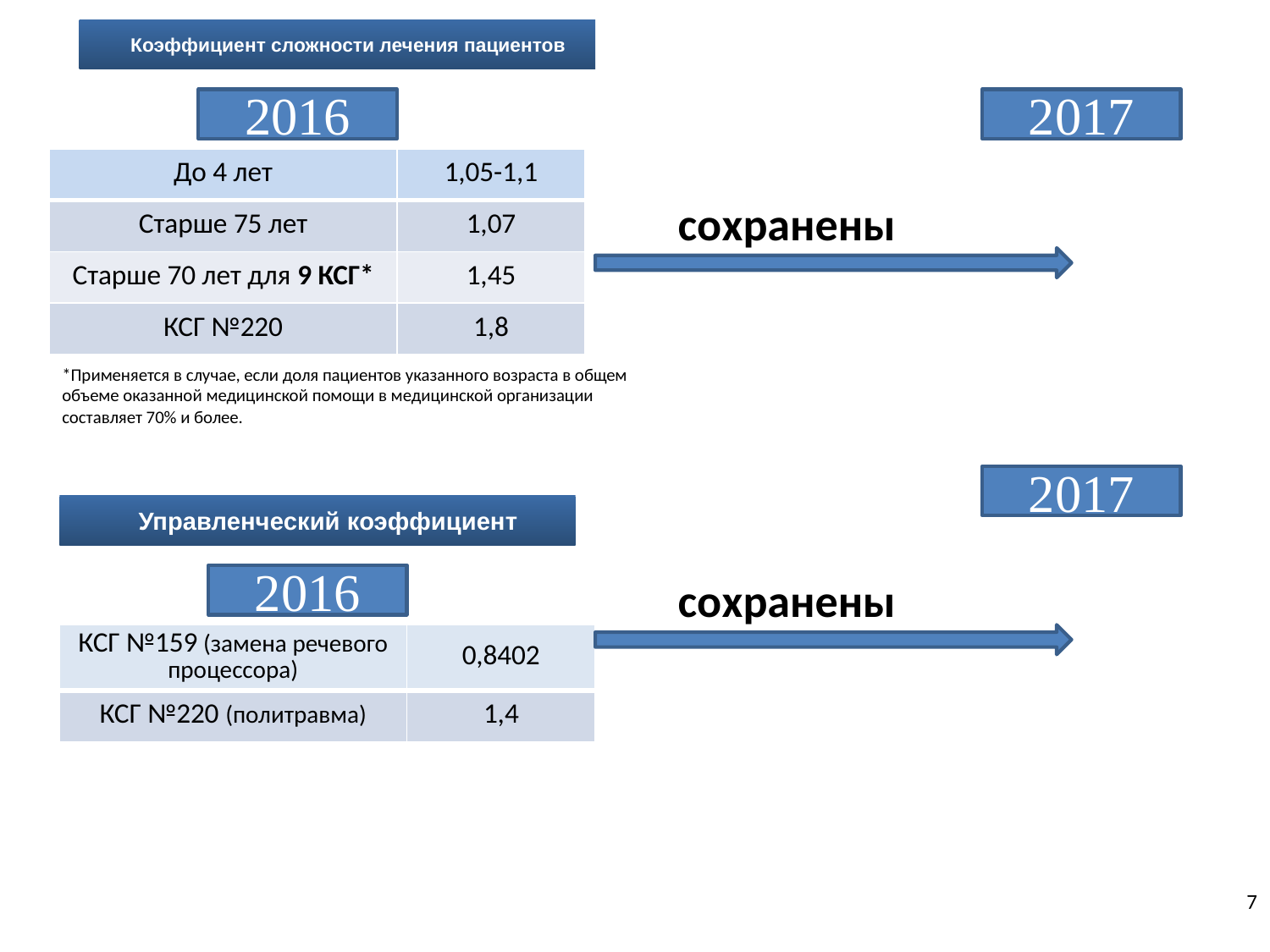

Коэффициент сложности лечения пациентов
2016
2017
| До 4 лет | 1,05-1,1 |
| --- | --- |
| Старше 75 лет | 1,07 |
| Старше 70 лет для 9 КСГ\* | 1,45 |
| КСГ №220 | 1,8 |
 сохранены

*Применяется в случае, если доля пациентов указанного возраста в общем объеме оказанной медицинской помощи в медицинской организации составляет 70% и более.
2017
Управленческий коэффициент
2016
 сохранены
| КСГ №159 (замена речевого процессора) | 0,8402 |
| --- | --- |
| КСГ №220 (политравма) | 1,4 |

7